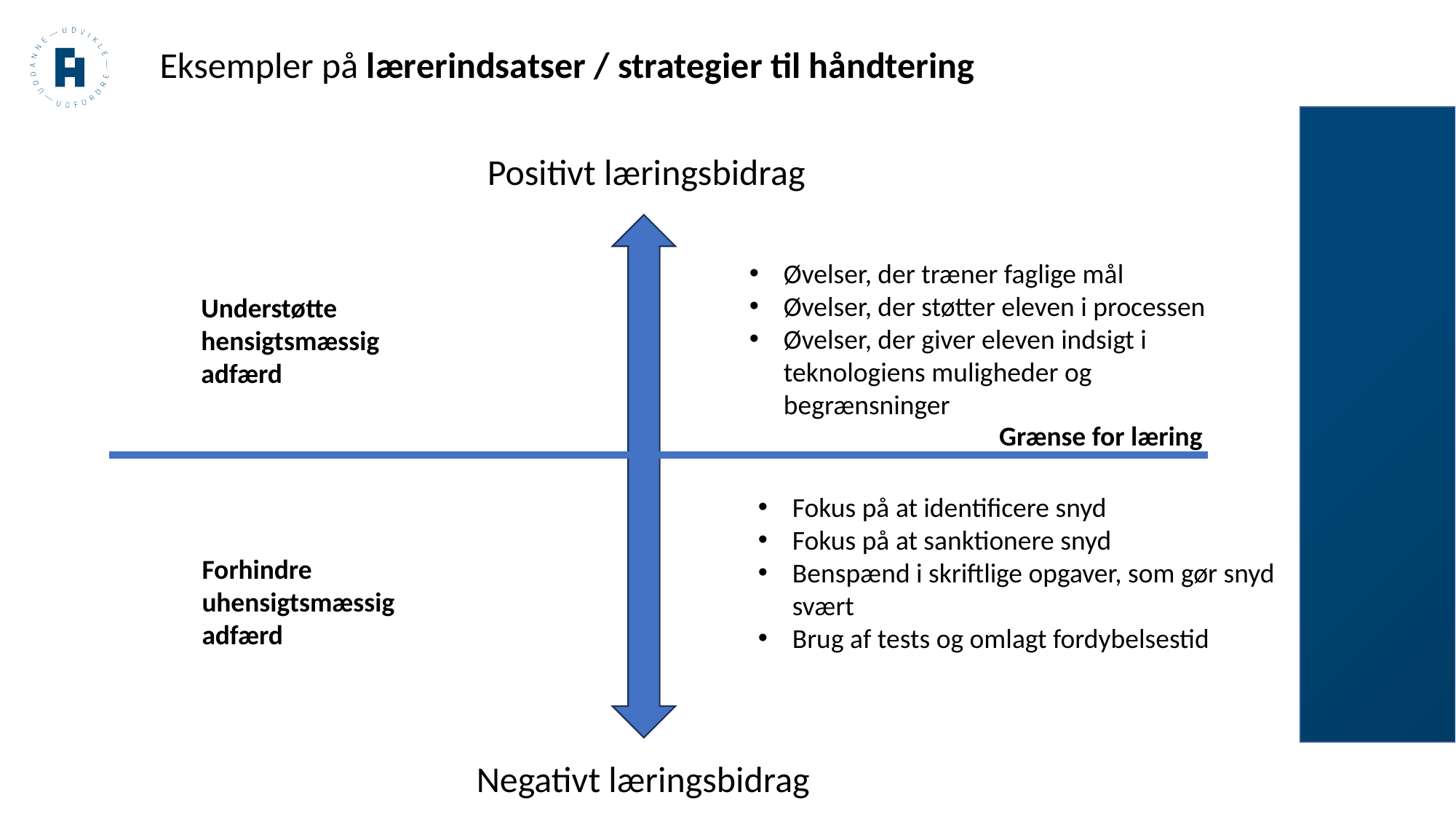

Eksempler på lærerindsatser / strategier til håndtering
Positivt læringsbidrag

Øvelser, der træner faglige mål
Øvelser, der støtter eleven i processen
Øvelser, der giver eleven indsigt i teknologiens muligheder og begrænsninger

Understøtte hensigtsmæssig adfærd
Grænse for læring
Fokus på at identificere snyd
Fokus på at sanktionere snyd
Benspænd i skriftlige opgaver, som gør snyd svært
Brug af tests og omlagt fordybelsestid

Forhindre
uhensigtsmæssig
adfærd
Negativt læringsbidrag